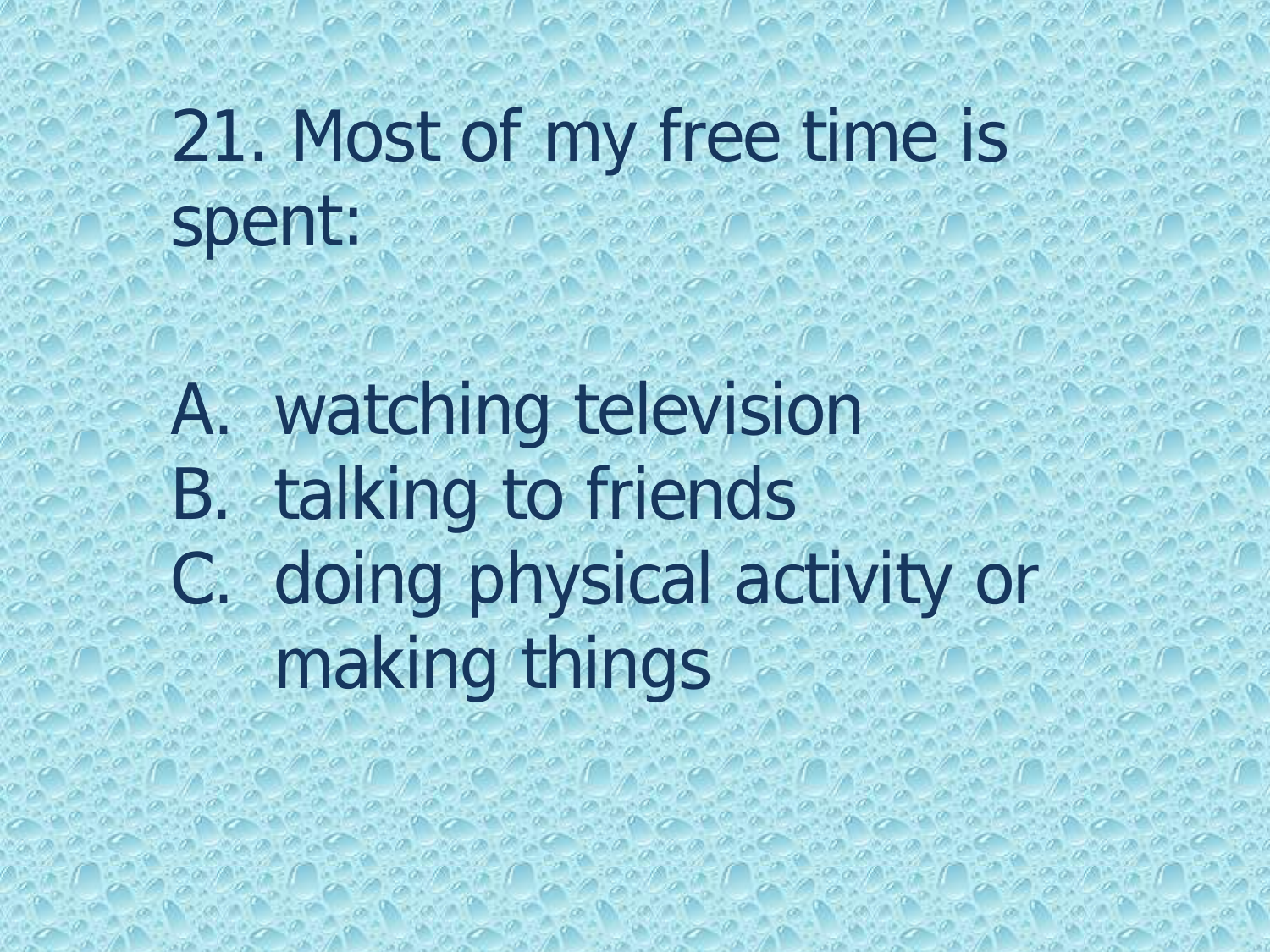

21. Most of my free time is spent:

watching television
talking to friends
doing physical activity or making things